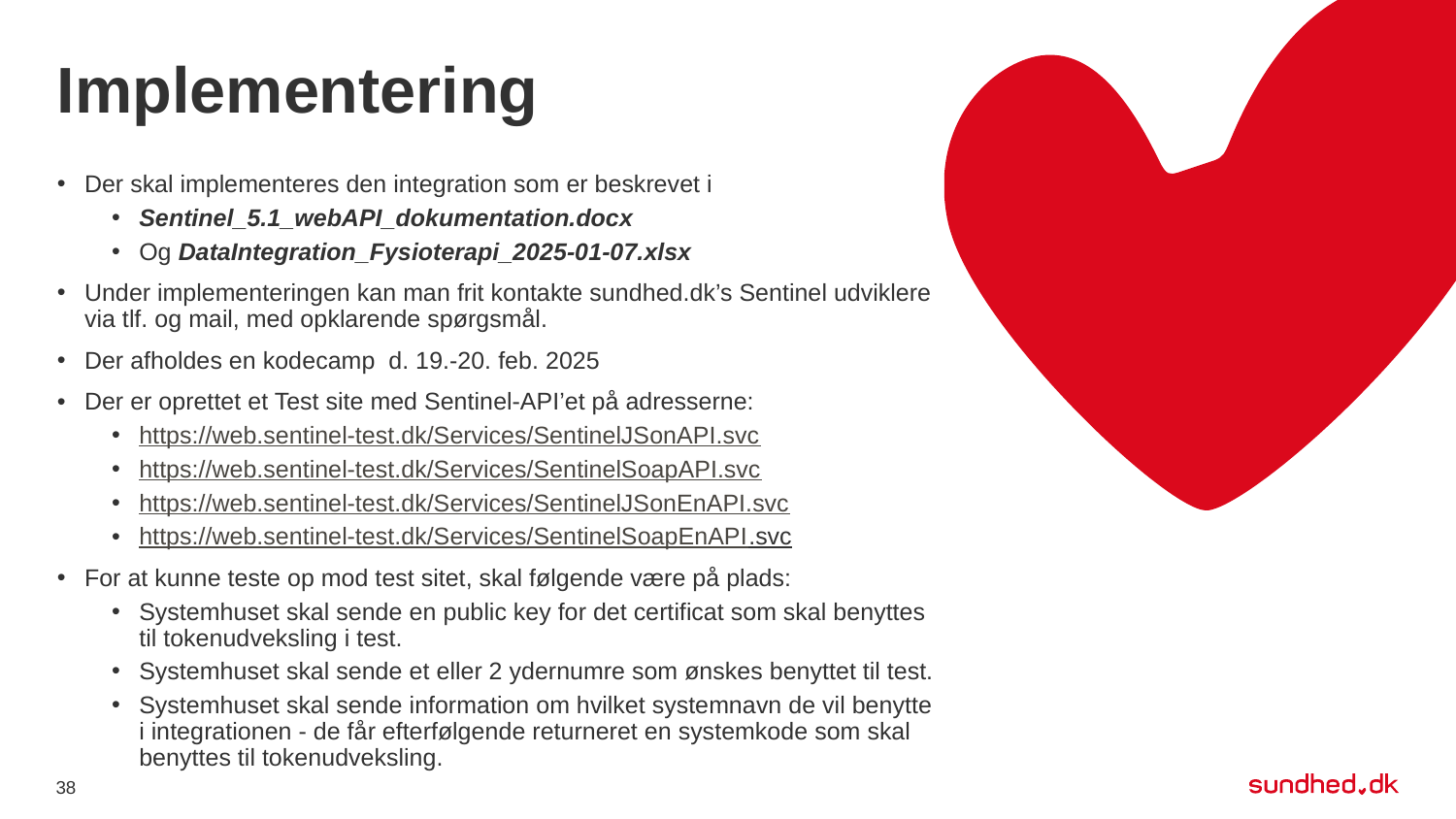

# Implementering
Der skal implementeres den integration som er beskrevet i
Sentinel_5.1_webAPI_dokumentation.docx
Og DataIntegration_Fysioterapi_2025-01-07.xlsx
Under implementeringen kan man frit kontakte sundhed.dk’s Sentinel udviklere via tlf. og mail, med opklarende spørgsmål.
Der afholdes en kodecamp  d. 19.-20. feb. 2025
Der er oprettet et Test site med Sentinel-API’et på adresserne:
https://web.sentinel-test.dk/Services/SentinelJSonAPI.svc
https://web.sentinel-test.dk/Services/SentinelSoapAPI.svc
https://web.sentinel-test.dk/Services/SentinelJSonEnAPI.svc
https://web.sentinel-test.dk/Services/SentinelSoapEnAPI.svc
For at kunne teste op mod test sitet, skal følgende være på plads:
Systemhuset skal sende en public key for det certificat som skal benyttes til tokenudveksling i test.
Systemhuset skal sende et eller 2 ydernumre som ønskes benyttet til test.
Systemhuset skal sende information om hvilket systemnavn de vil benytte i integrationen - de får efterfølgende returneret en systemkode som skal benyttes til tokenudveksling.